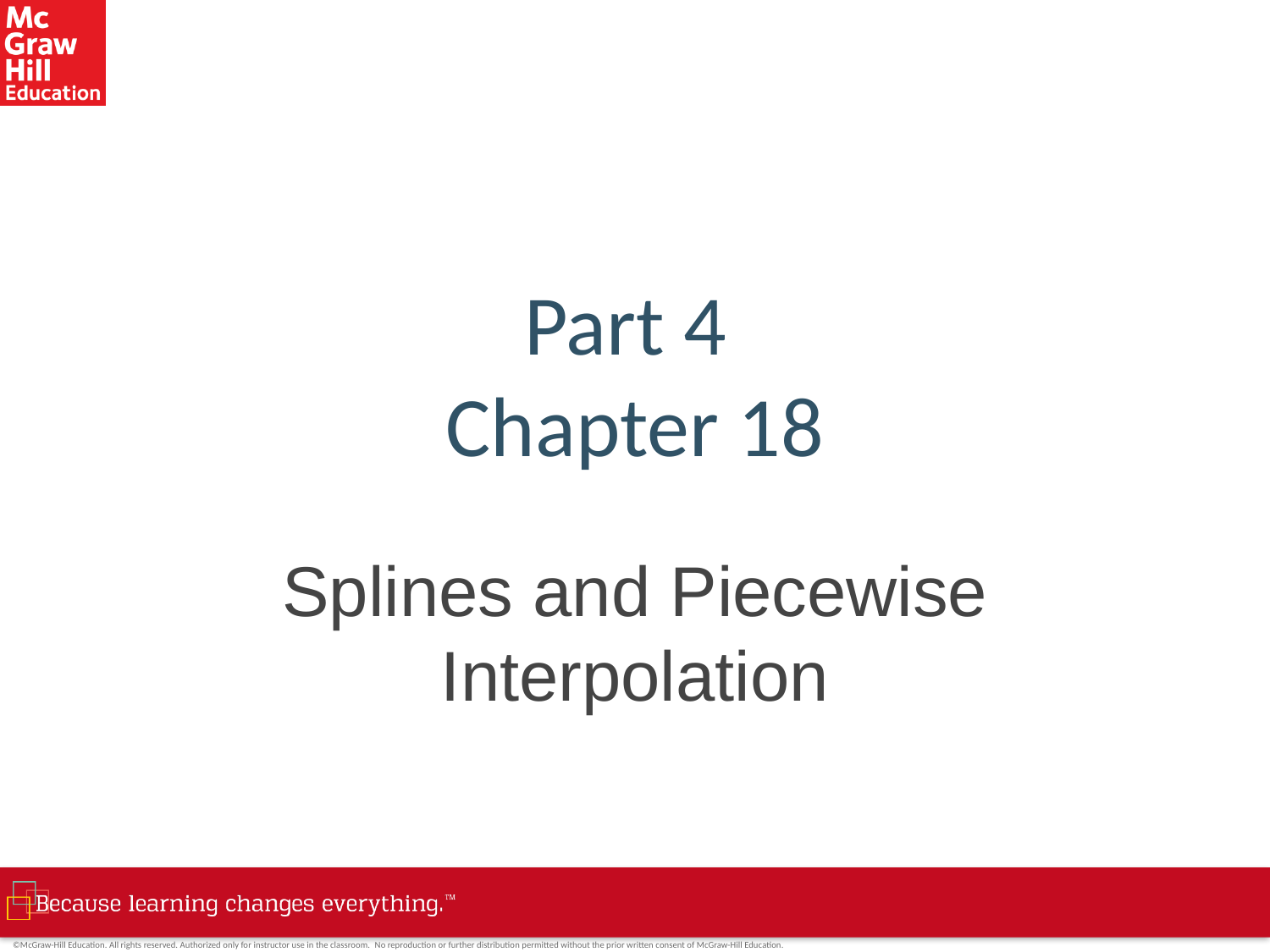

# Part 4 Chapter 18
Splines and Piecewise Interpolation